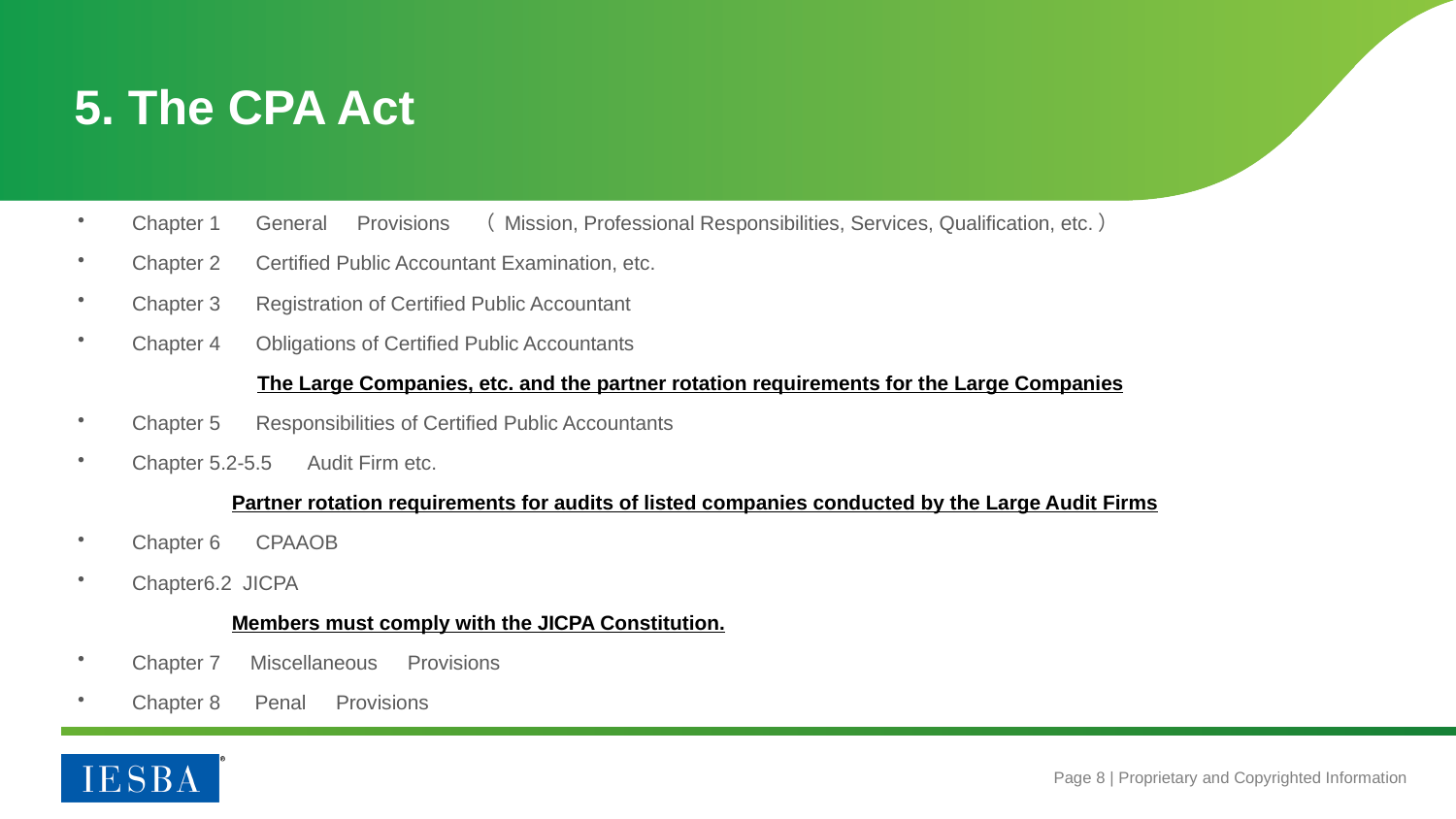

# 5. The CPA Act
Chapter 1 　General　Provisions　（ Mission, Professional Responsibilities, Services, Qualification, etc.）
Chapter 2 　Certified Public Accountant Examination, etc.
Chapter 3 　Registration of Certified Public Accountant
Chapter 4 　Obligations of Certified Public Accountants
	 　The Large Companies, etc. and the partner rotation requirements for the Large Companies
Chapter 5 　Responsibilities of Certified Public Accountants
Chapter 5.2-5.5 　Audit Firm etc.
                    　       Partner rotation requirements for audits of listed companies conducted by the Large Audit Firms
Chapter 6 　CPAAOB
Chapter6.2  JICPA
                        　   Members must comply with the JICPA Constitution.
Chapter 7　Miscellaneous　Provisions
Chapter 8　 Penal　Provisions